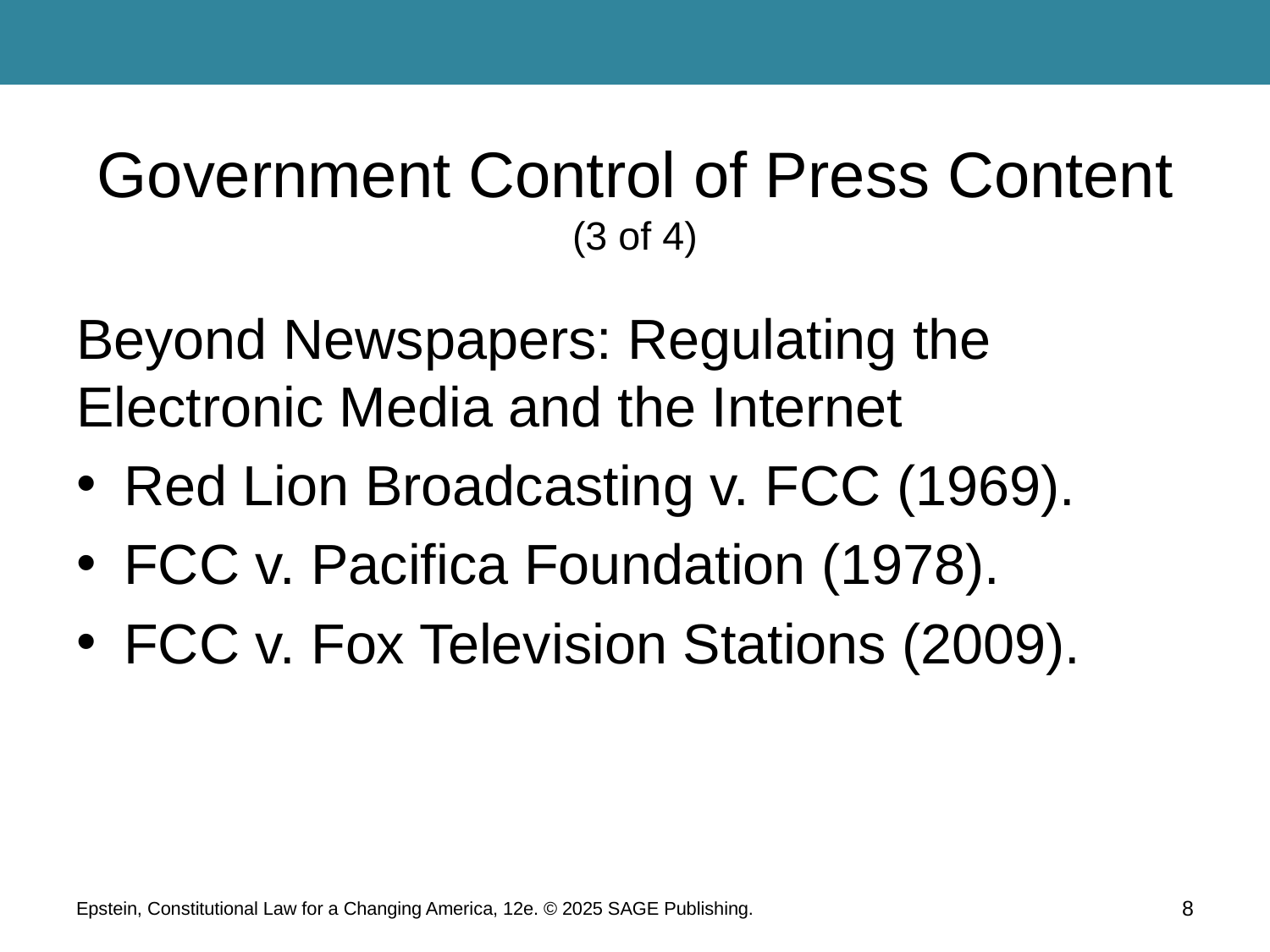

# Government Control of Press Content (3 of 4)
Beyond Newspapers: Regulating the Electronic Media and the Internet
Red Lion Broadcasting v. FCC (1969).
FCC v. Pacifica Foundation (1978).
FCC v. Fox Television Stations (2009).
Epstein, Constitutional Law for a Changing America, 12e. © 2025 SAGE Publishing.
8